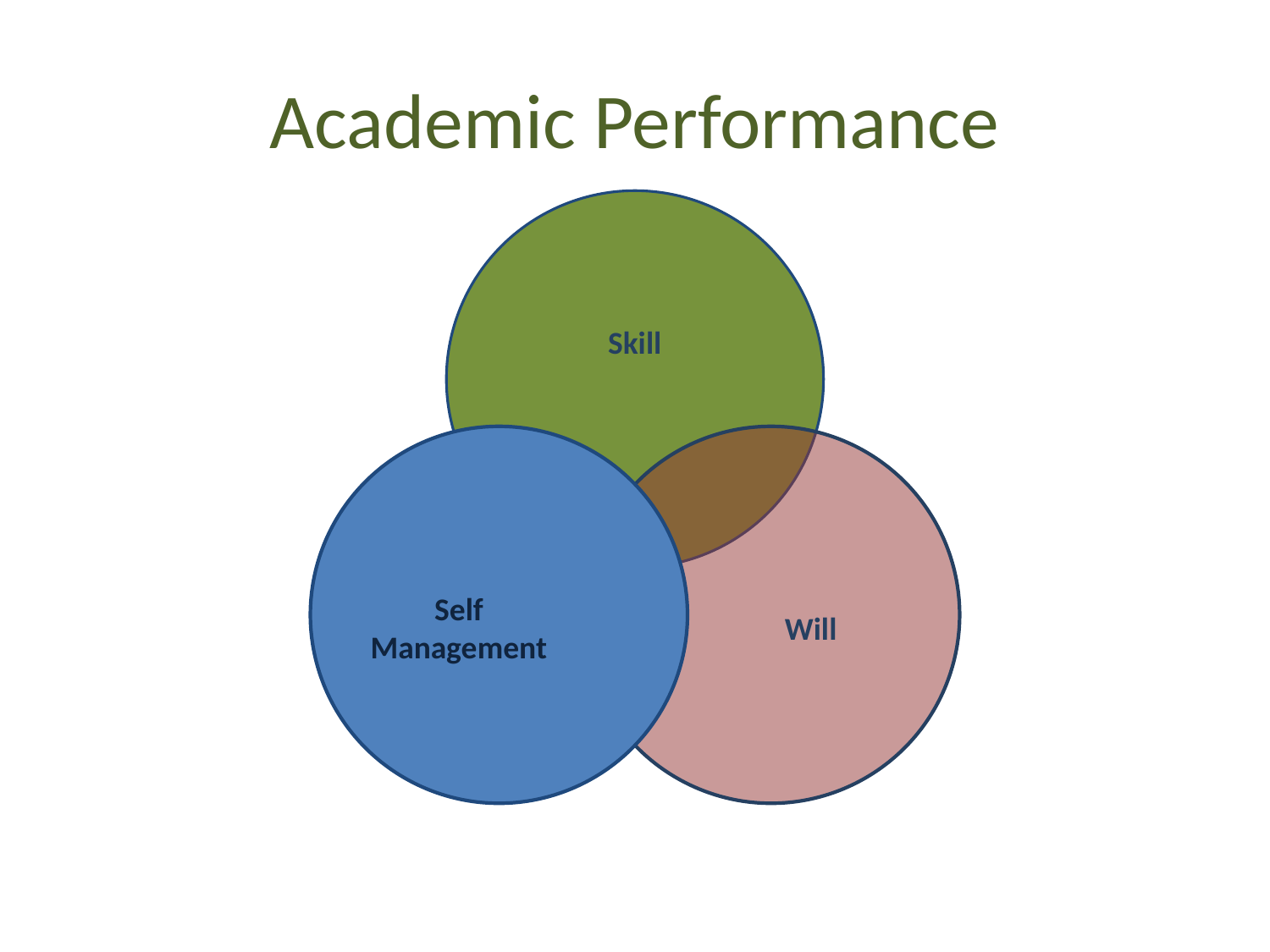

# Academic Performance
Skill
Will
Self Management